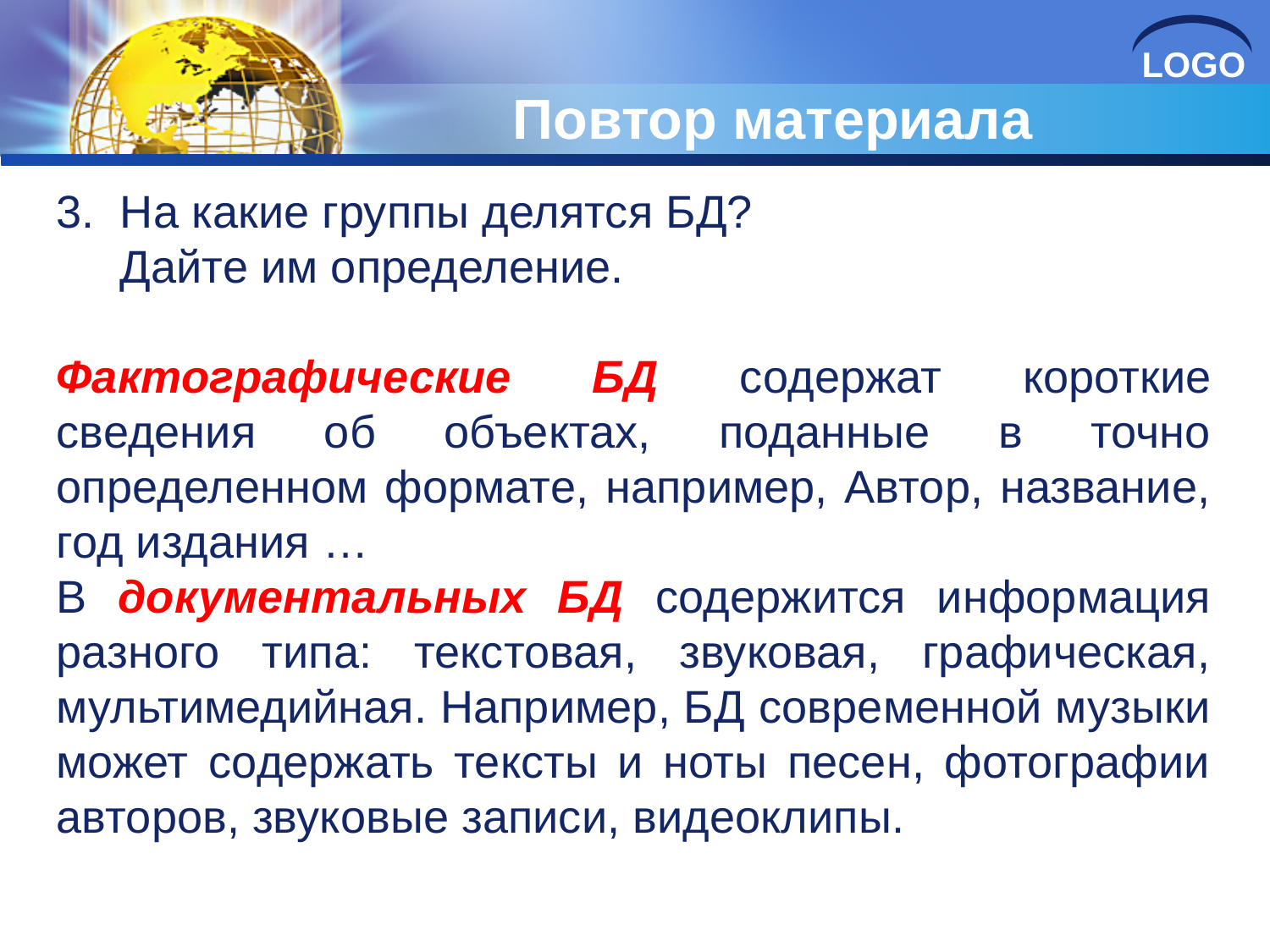

Повтор материала
3.  На какие группы делятся БД?
     Дайте им определение.

Фактографические БД содержат короткие сведения об объектах, поданные в точно определенном формате, например, Автор, название, год издания …
В документальных БД содержится информация разного типа: текстовая, звуковая, графическая, мультимедийная. Например, БД современной музыки может содержать тексты и ноты песен, фотографии авторов, звуковые записи, видеоклипы.